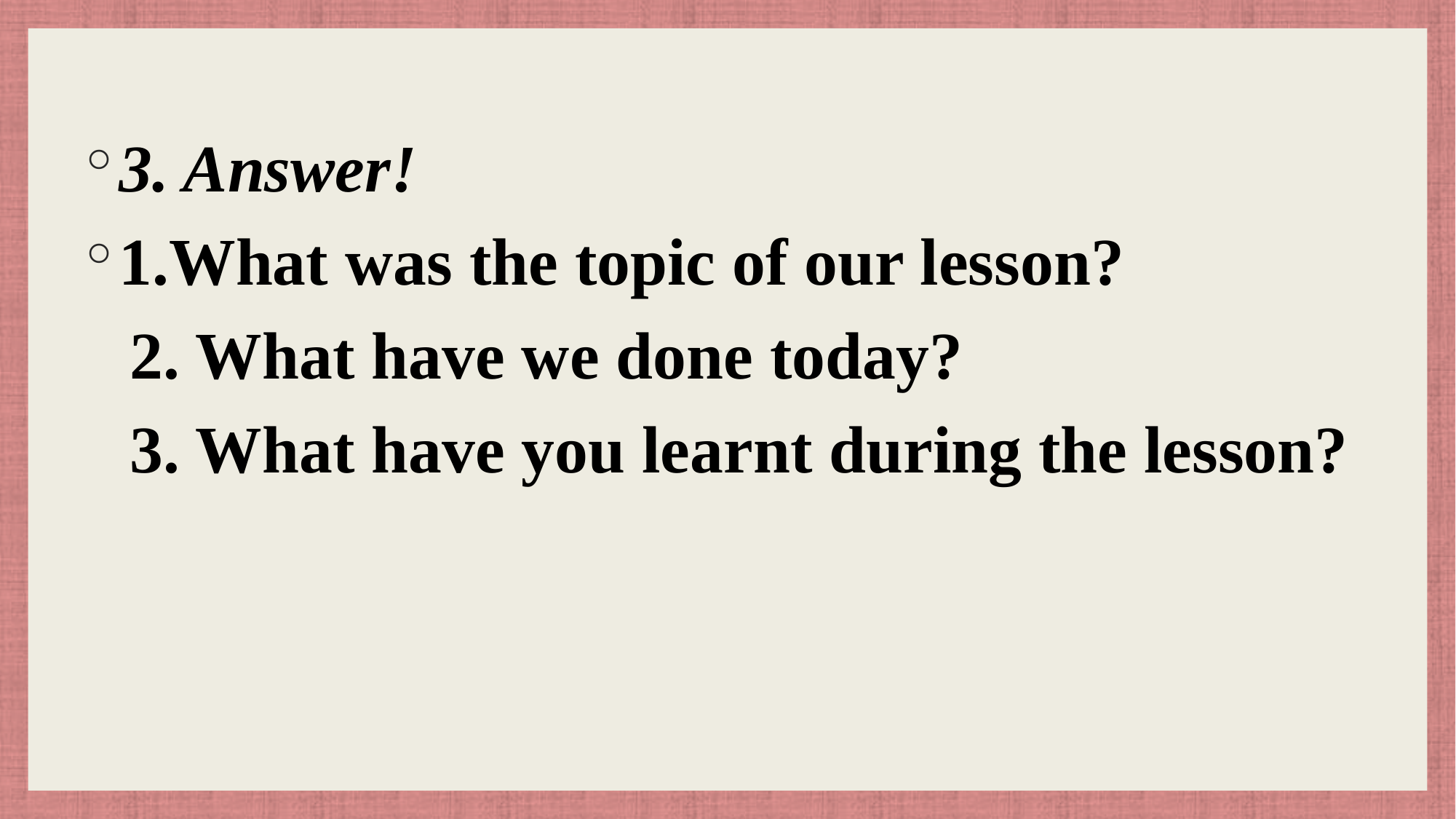

3. Answer!
1.What was the topic of our lesson?
   2. What have we done today?
   3. What have you learnt during the lesson?